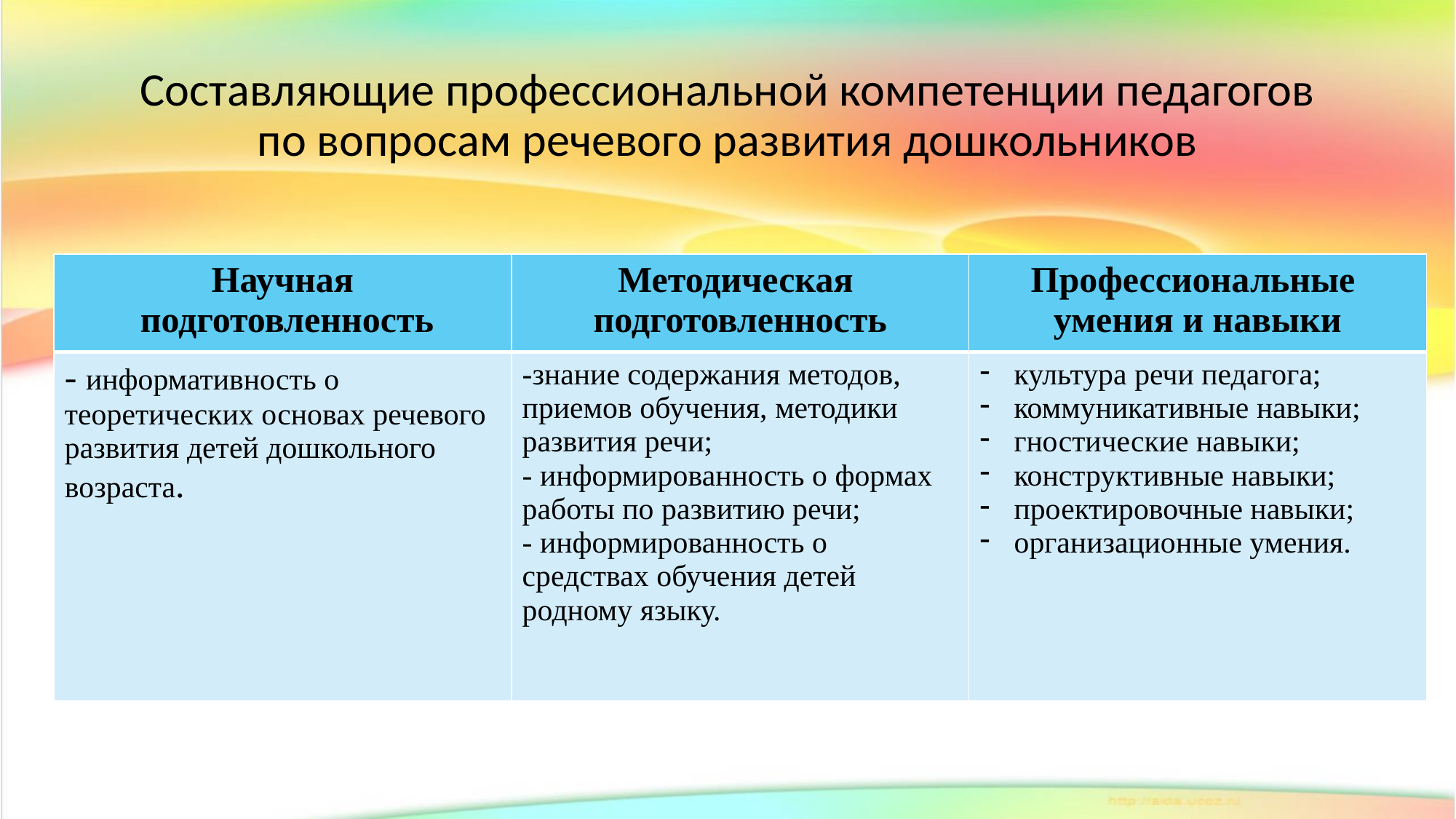

# Составляющие профессиональной компетенции педагогов по вопросам речевого развития дошкольников
| Научная подготовленность | Методическая подготовленность | Профессиональные умения и навыки |
| --- | --- | --- |
| - информативность о теоретических основах речевого развития детей дошкольного возраста. | -знание содержания методов, приемов обучения, методики развития речи; - информированность о формах работы по развитию речи; - информированность о средствах обучения детей родному языку. | культура речи педагога; коммуникативные навыки; гностические навыки; конструктивные навыки; проектировочные навыки; организационные умения. |